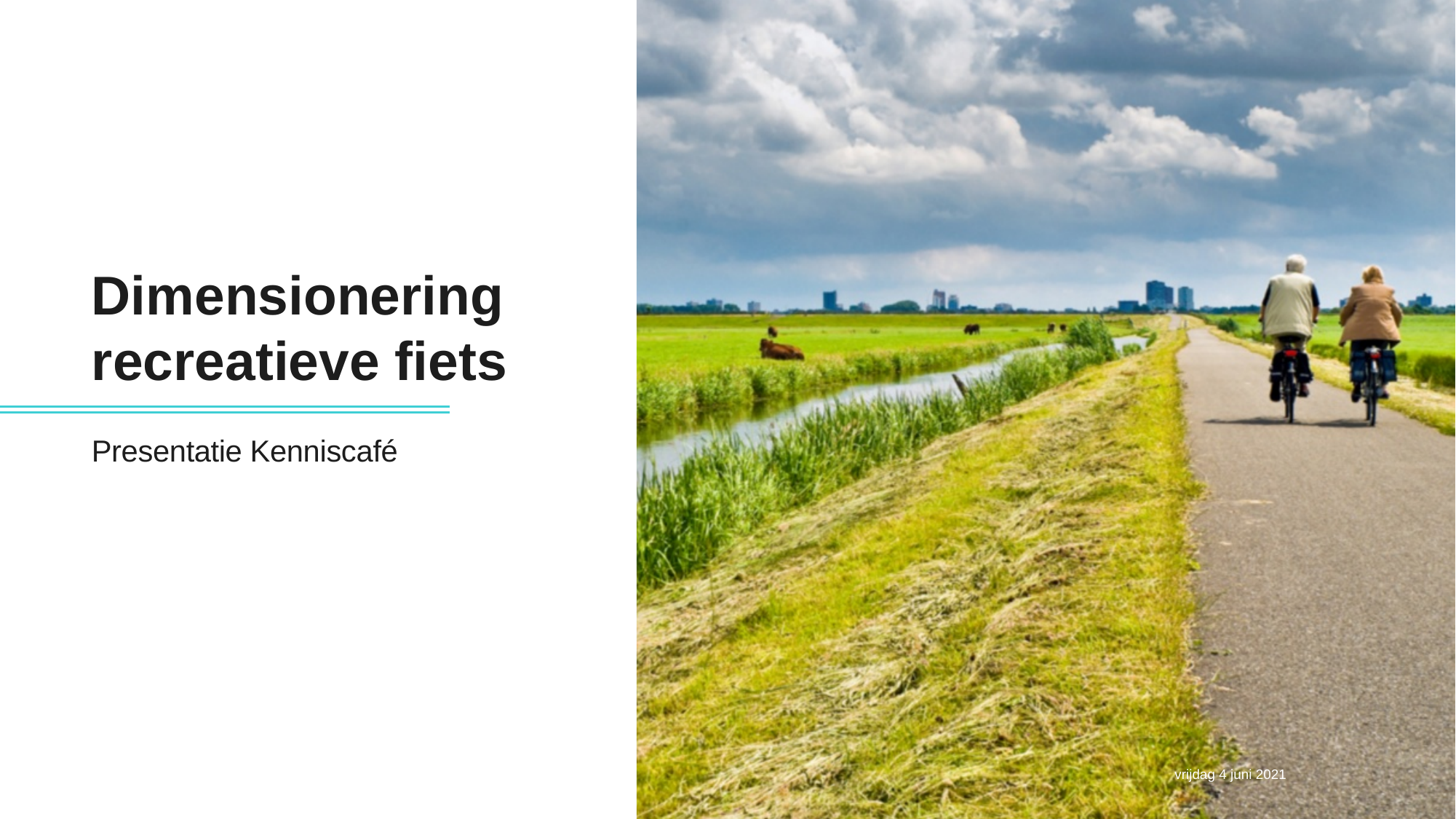

# Dimensionering recreatieve fiets
Presentatie Kenniscafé
vrijdag 4 juni 2021
2